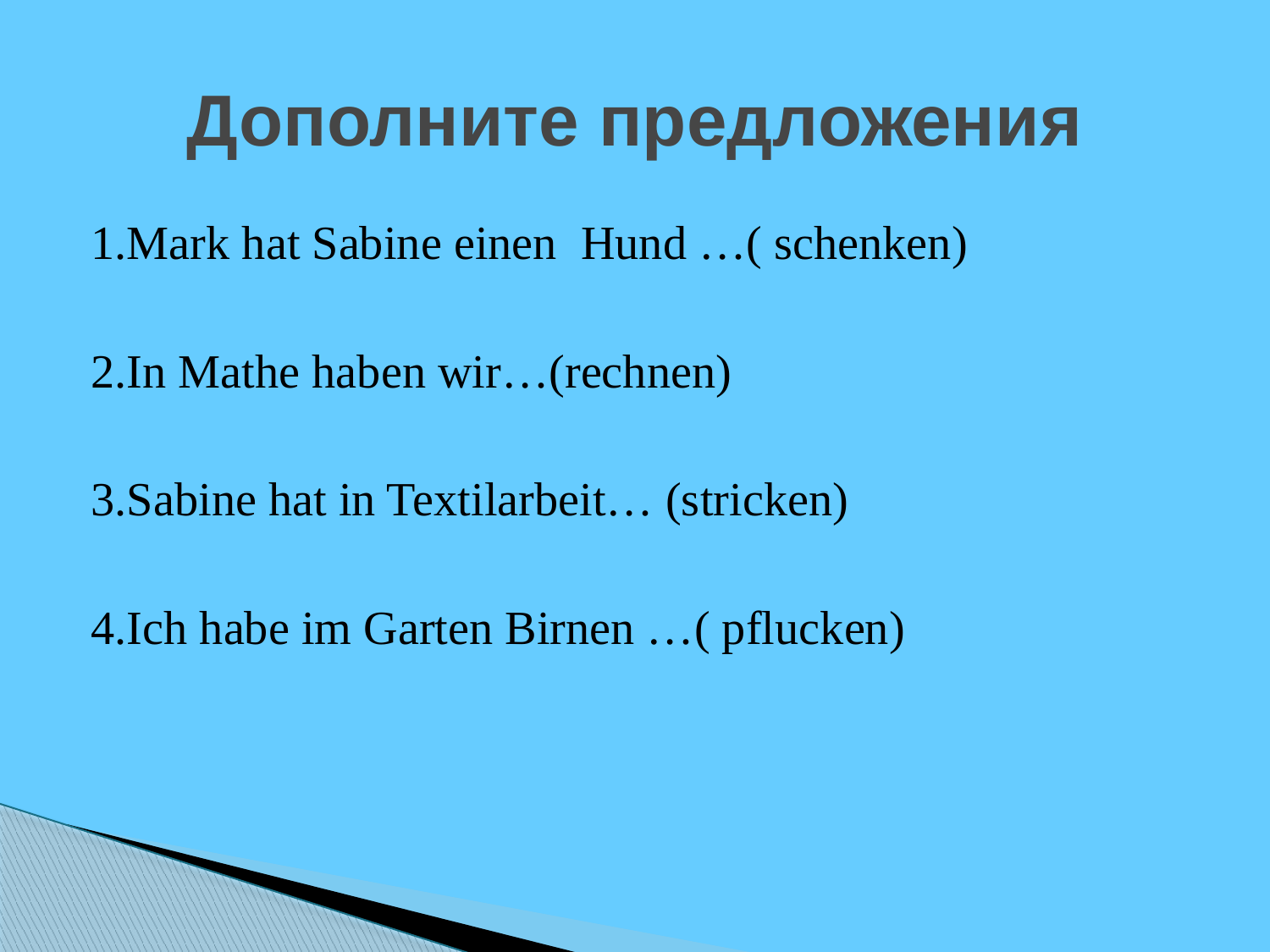

# Дополните предложения
1.Mark hat Sabine einen  Hund …( schenken)

2.In Mathe haben wir…(rechnen)

3.Sabine hat in Textilarbeit… (stricken)

4.Ich habe im Garten Birnen …( pflucken)